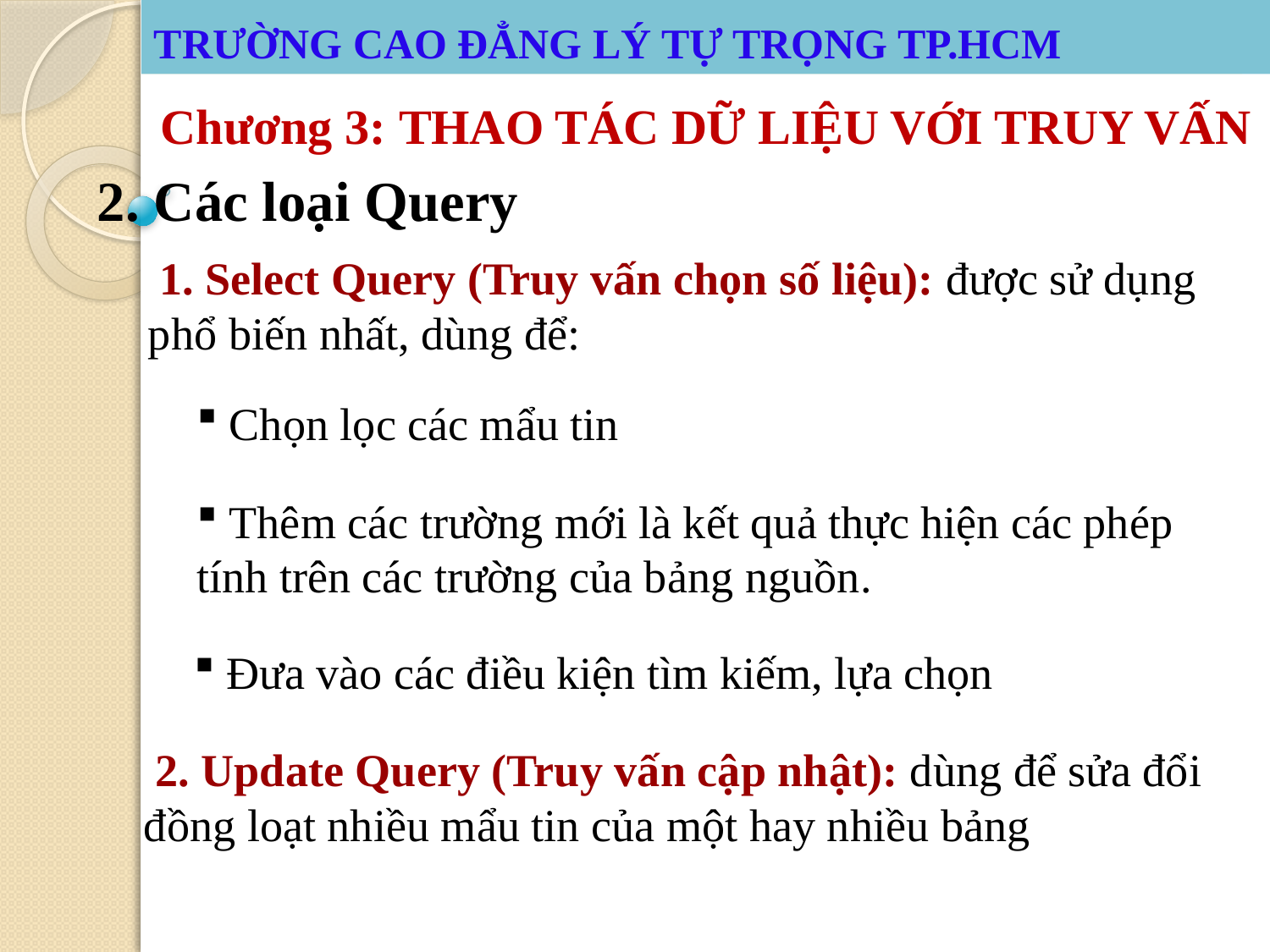

# TRƯỜNG CAO ĐẲNG LÝ TỰ TRỌNG TP.HCM
TRƯỜNG CAO ĐẲNG LÝ TỰ TRỌNG TP.HCM
Chương 3: THAO TÁC DỮ LIỆU VỚI TRUY VẤN
2. Các loại Query
 1. Select Query (Truy vấn chọn số liệu): được sử dụng phổ biến nhất, dùng để:
 Chọn lọc các mẩu tin
 Thêm các trường mới là kết quả thực hiện các phép tính trên các trường của bảng nguồn.
 Đưa vào các điều kiện tìm kiếm, lựa chọn
 2. Update Query (Truy vấn cập nhật): dùng để sửa đổi đồng loạt nhiều mẩu tin của một hay nhiều bảng